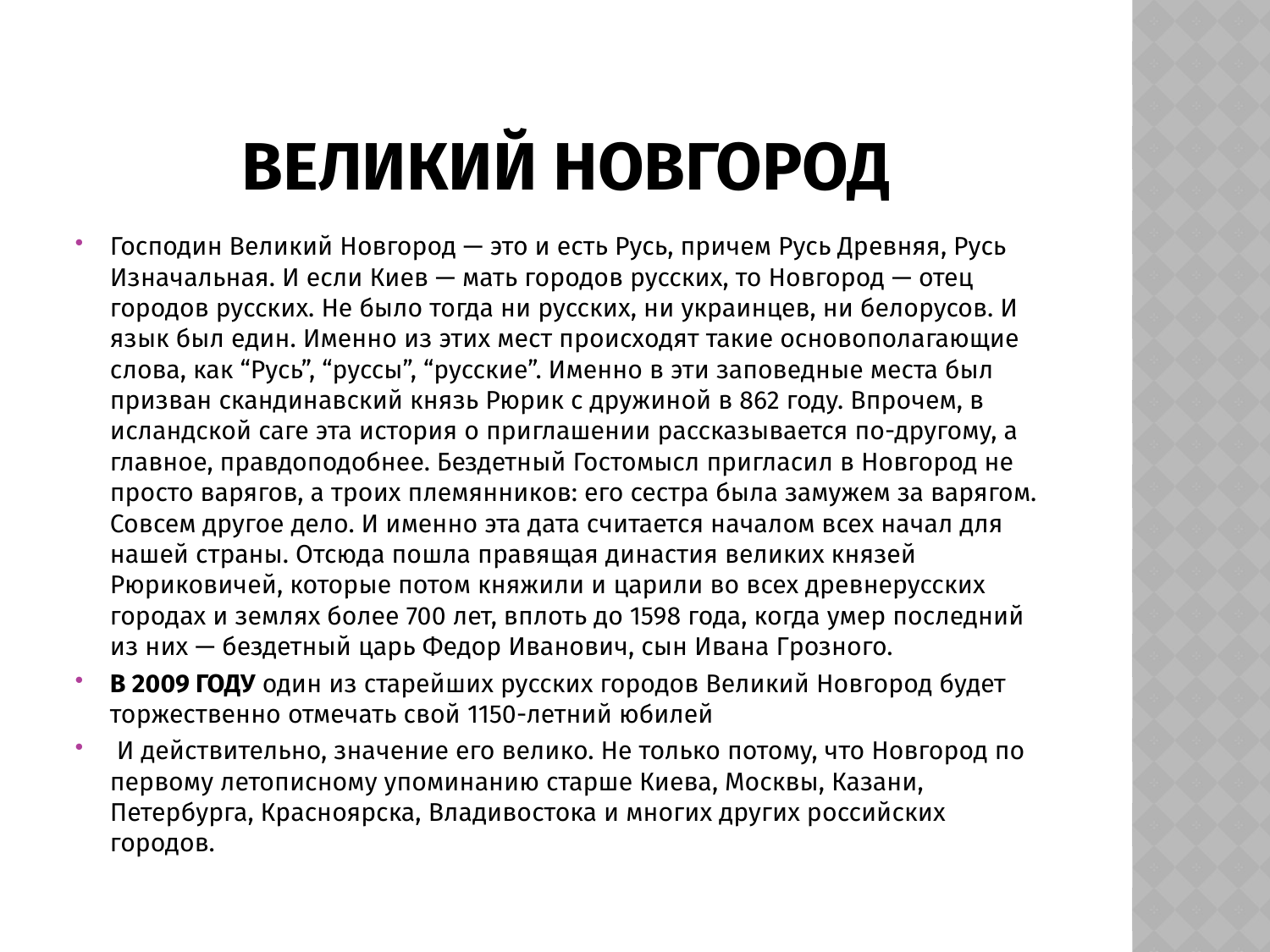

# Великий Новгород
Господин Великий Новгород — это и есть Русь, причем Русь Древняя, Русь Изначальная. И если Киев — мать городов русских, то Новгород — отец городов русских. Не было тогда ни русских, ни украинцев, ни белорусов. И язык был един. Именно из этих мест происходят такие основополагающие слова, как “Русь”, “руссы”, “русские”. Именно в эти заповедные места был призван скандинавский князь Рюрик с дружиной в 862 году. Впрочем, в исландской саге эта история о приглашении рассказывается по-другому, а главное, правдоподобнее. Бездетный Гостомысл пригласил в Новгород не просто варягов, а троих племянников: его сестра была замужем за варягом. Совсем другое дело. И именно эта дата считается началом всех начал для нашей страны. Отсюда пошла правящая династия великих князей Рюриковичей, которые потом княжили и царили во всех древнерусских городах и землях более 700 лет, вплоть до 1598 года, когда умер последний из них — бездетный царь Федор Иванович, сын Ивана Грозного.
В 2009 году один из старейших русских городов Великий Новгород будет торжественно отмечать свой 1150-летний юбилей
 И действительно, значение его велико. Не только потому, что Новгород по первому летописному упоминанию старше Киева, Москвы, Казани, Петербурга, Красноярска, Владивостока и многих других российских городов.